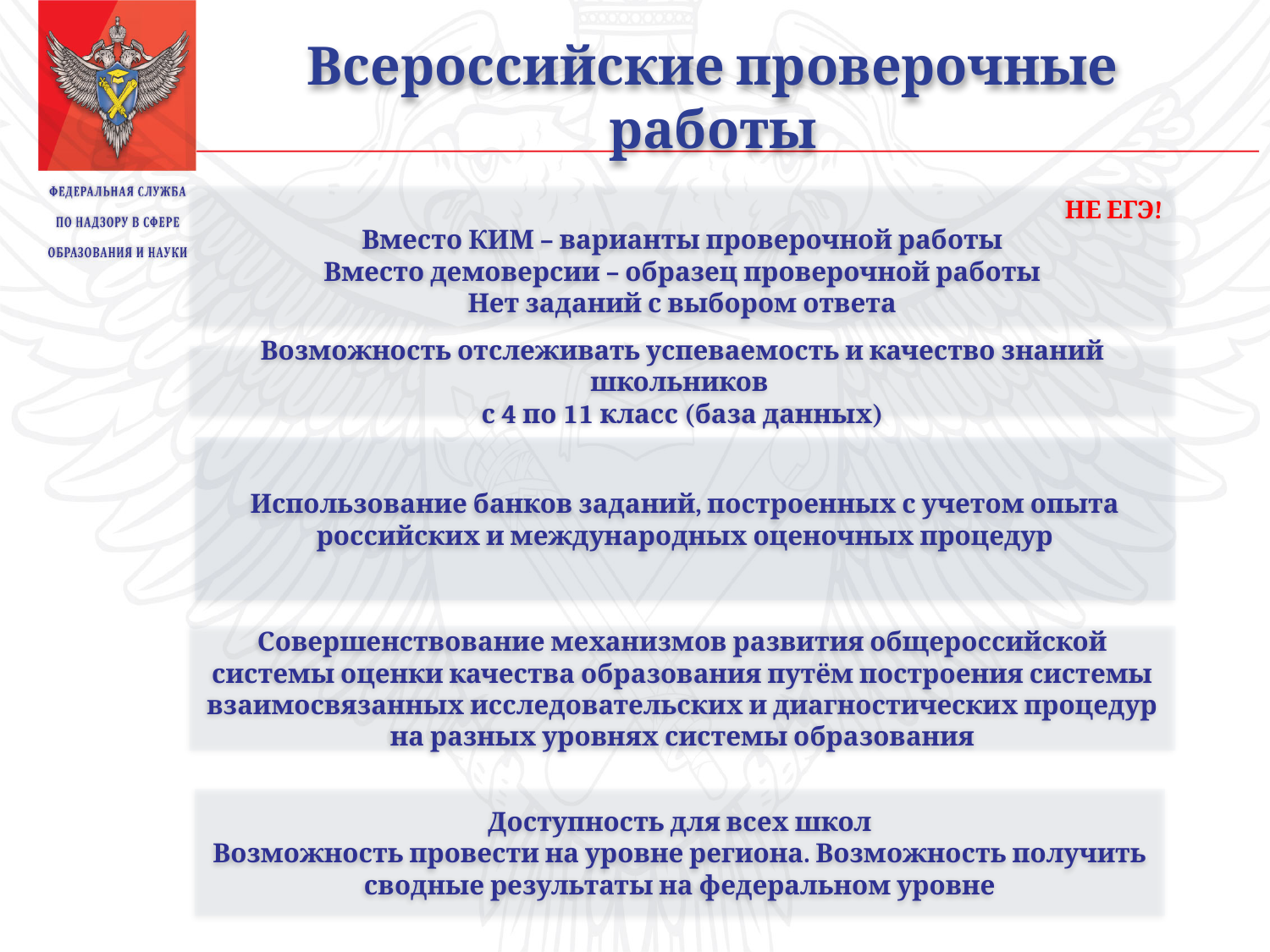

Всероссийские проверочные работы
НЕ ЕГЭ!
Вместо КИМ – варианты проверочной работы
Вместо демоверсии – образец проверочной работы
Нет заданий с выбором ответа
Возможность отслеживать успеваемость и качество знаний школьников
с 4 по 11 класс (база данных)
Использование банков заданий, построенных с учетом опыта российских и международных оценочных процедур

Совершенствование механизмов развития общероссийской системы оценки качества образования путём построения системы взаимосвязанных исследовательских и диагностических процедур на разных уровнях системы образования
Доступность для всех школ
Возможность провести на уровне региона. Возможность получить сводные результаты на федеральном уровне